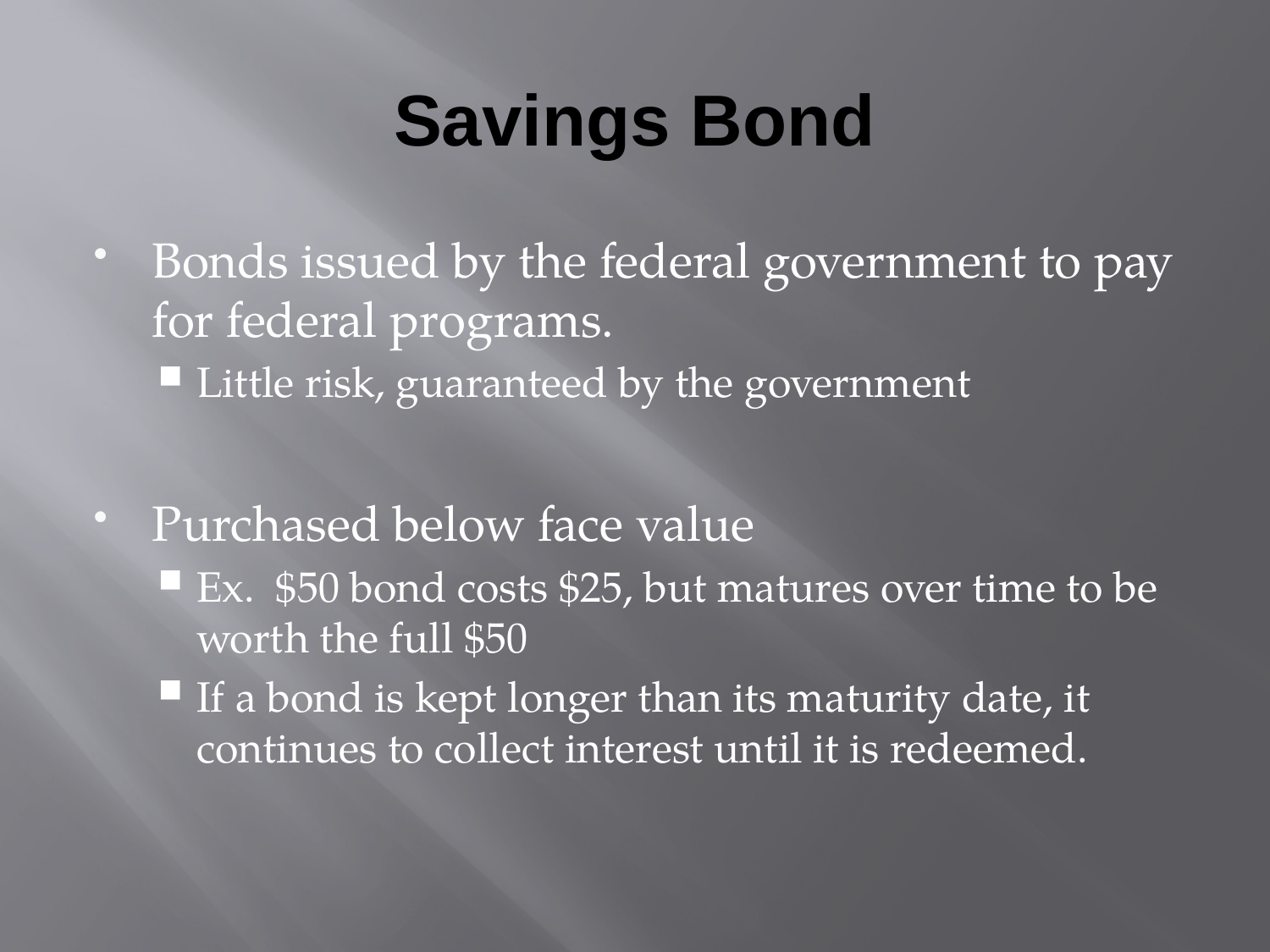

# Savings Bond
Bonds issued by the federal government to pay for federal programs.
Little risk, guaranteed by the government

Purchased below face value
Ex.  $50 bond costs $25, but matures over time to be worth the full $50
If a bond is kept longer than its maturity date, it continues to collect interest until it is redeemed.